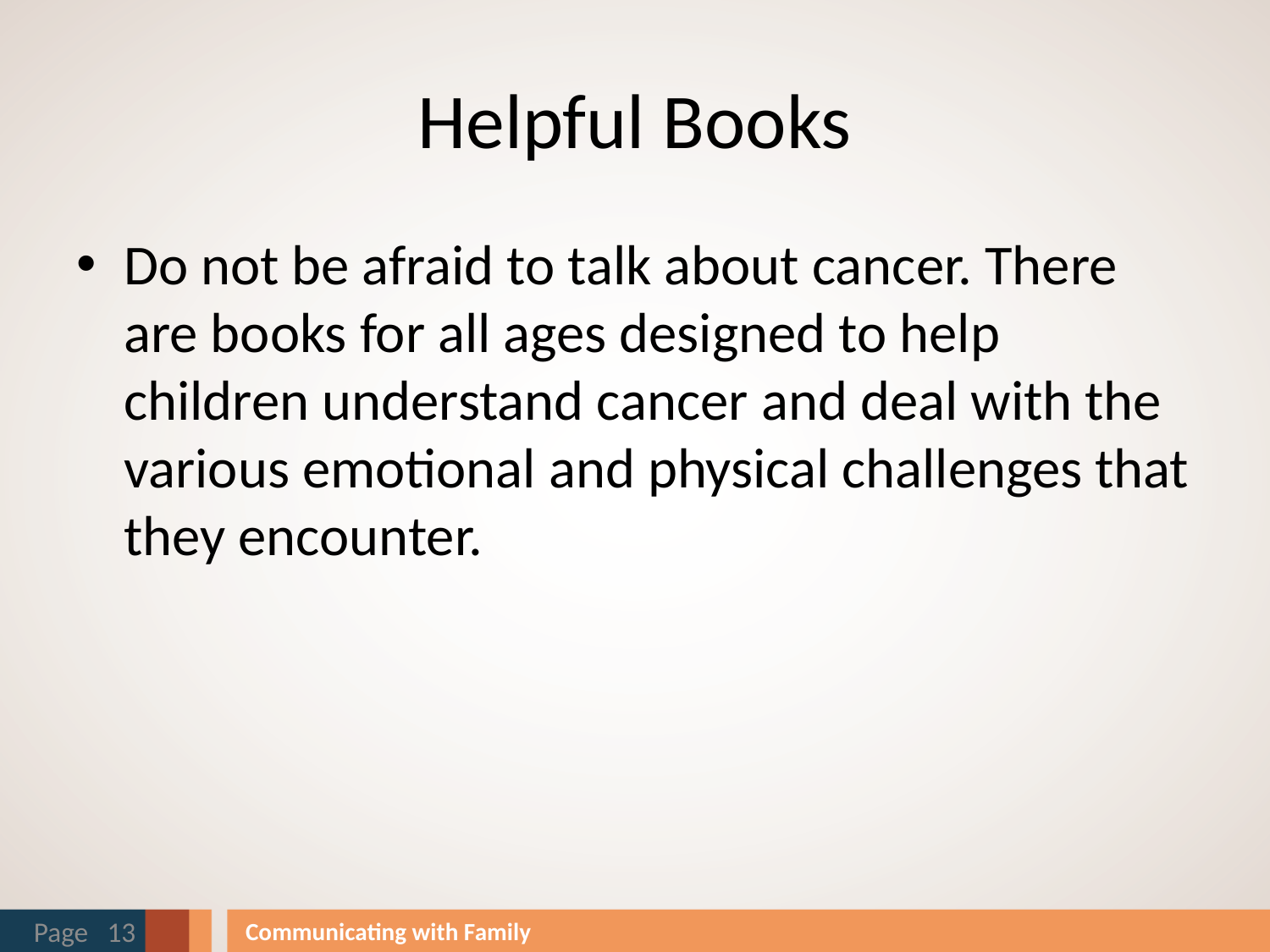

# Helpful Books
Do not be afraid to talk about cancer. There are books for all ages designed to help children understand cancer and deal with the various emotional and physical challenges that they encounter.
Page   13
Communicating with Family